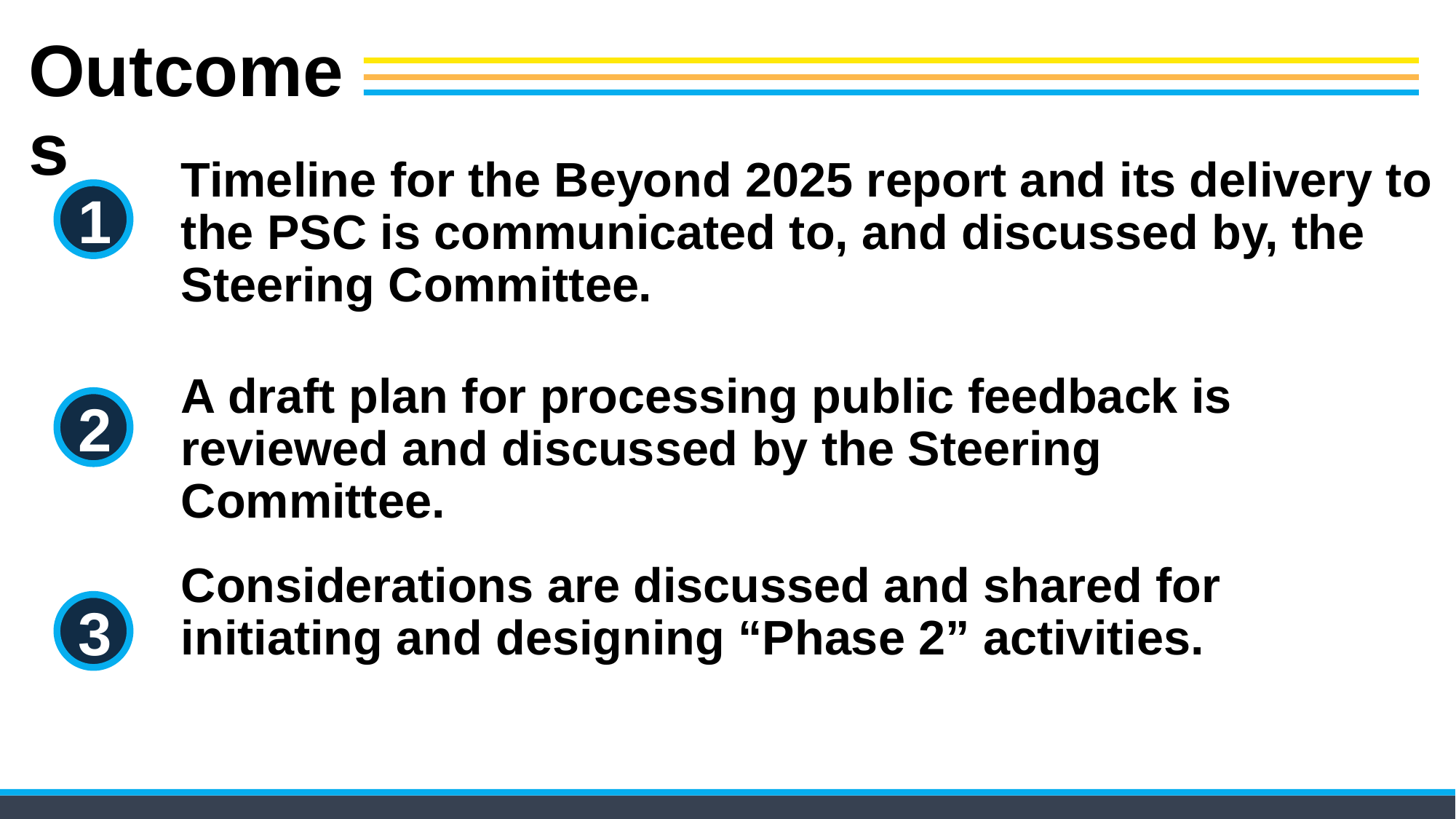

# Outcomes
Timeline for the Beyond 2025 report and its delivery to the PSC is communicated to, and discussed by, the Steering Committee.
1
A draft plan for processing public feedback is reviewed and discussed by the Steering Committee.
2
Considerations are discussed and shared for initiating and designing “Phase 2” activities.
3